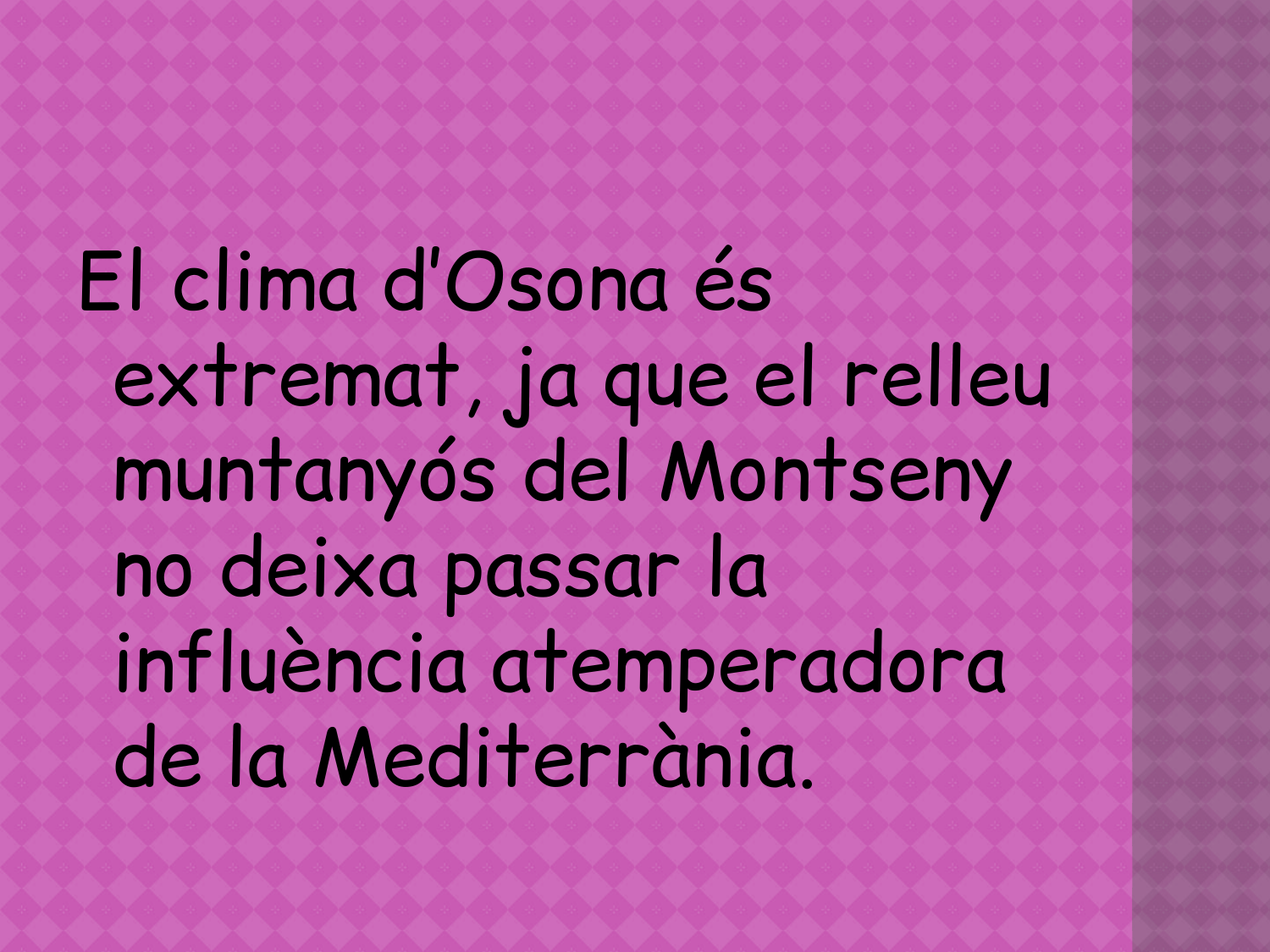

#
El clima d’Osona és extremat, ja que el relleu muntanyós del Montseny no deixa passar la influència atemperadora de la Mediterrània.